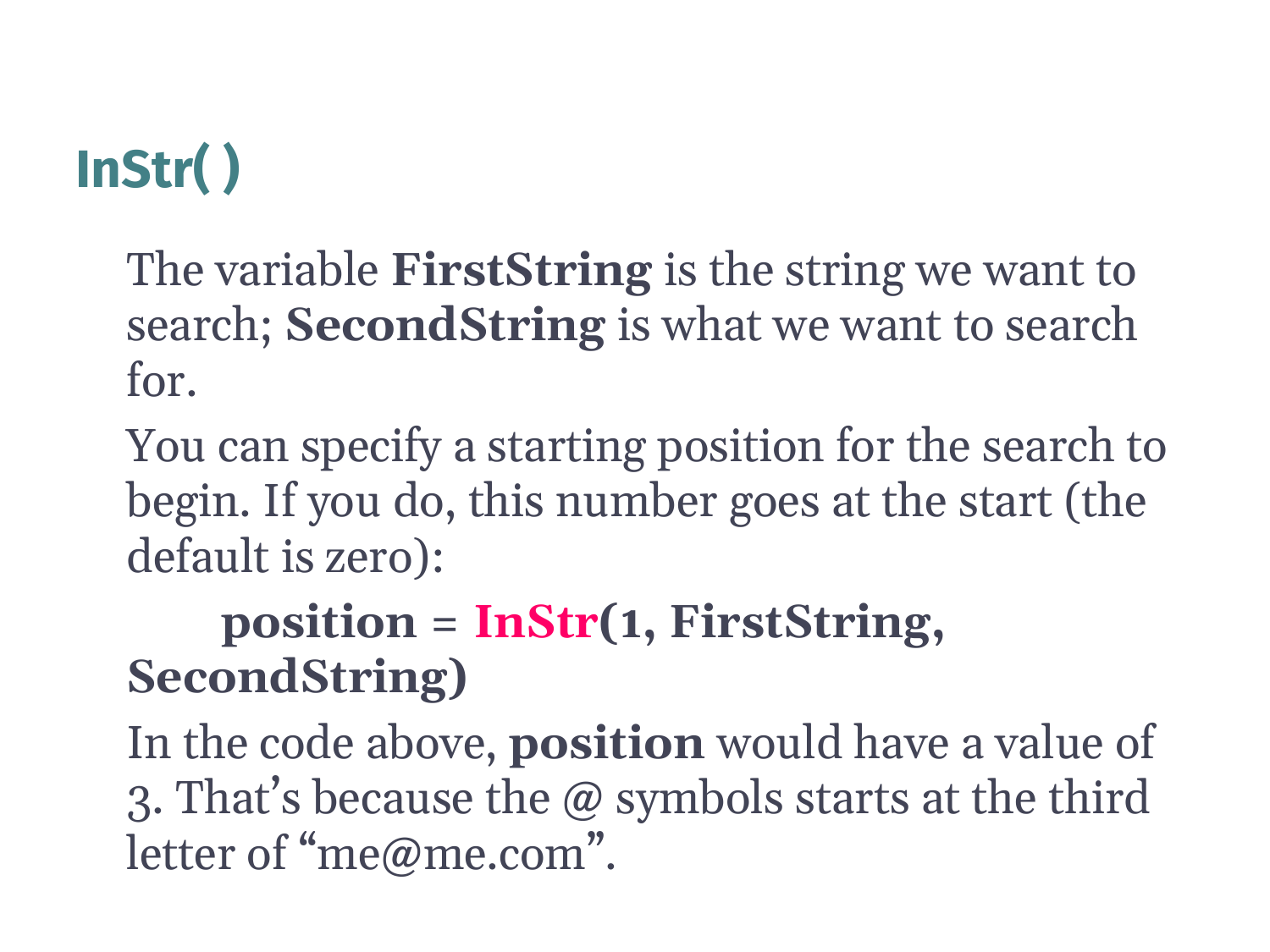

8
# InStr( )
The variable FirstString is the string we want to search; SecondString is what we want to search for.
You can specify a starting position for the search to begin. If you do, this number goes at the start (the default is zero):
        position = InStr(1, FirstString, SecondString)
In the code above, position would have a value of 3. That’s because the @ symbols starts at the third letter of “me@me.com”.